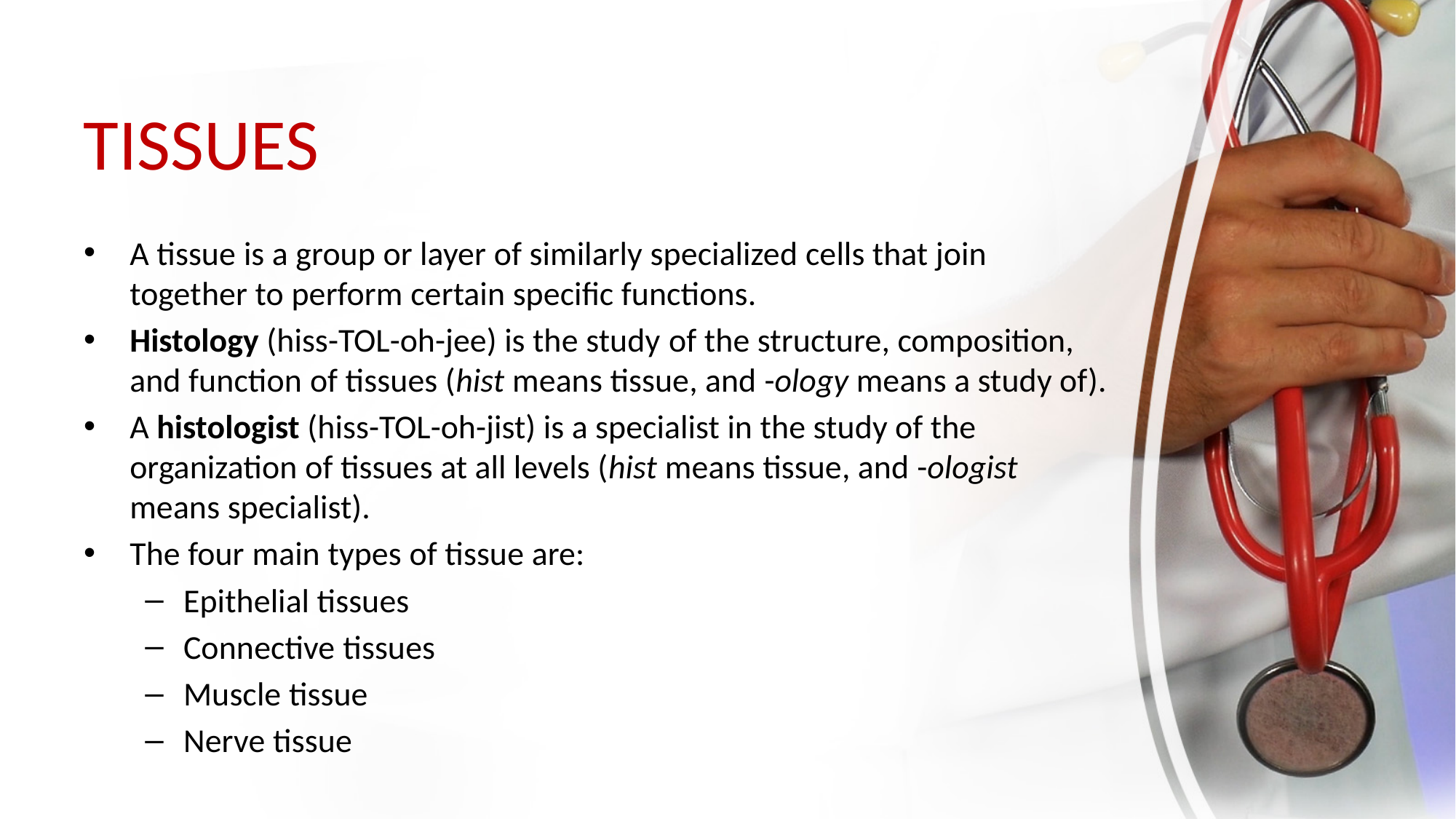

# TISSUES
A tissue is a group or layer of similarly specialized cells that join together to perform certain specific functions.
Histology (hiss-TOL-oh-jee) is the study of the structure, composition, and function of tissues (hist means tissue, and -ology means a study of).
A histologist (hiss-TOL-oh-jist) is a specialist in the study of the organization of tissues at all levels (hist means tissue, and -ologist means specialist).
The four main types of tissue are:
Epithelial tissues
Connective tissues
Muscle tissue
Nerve tissue